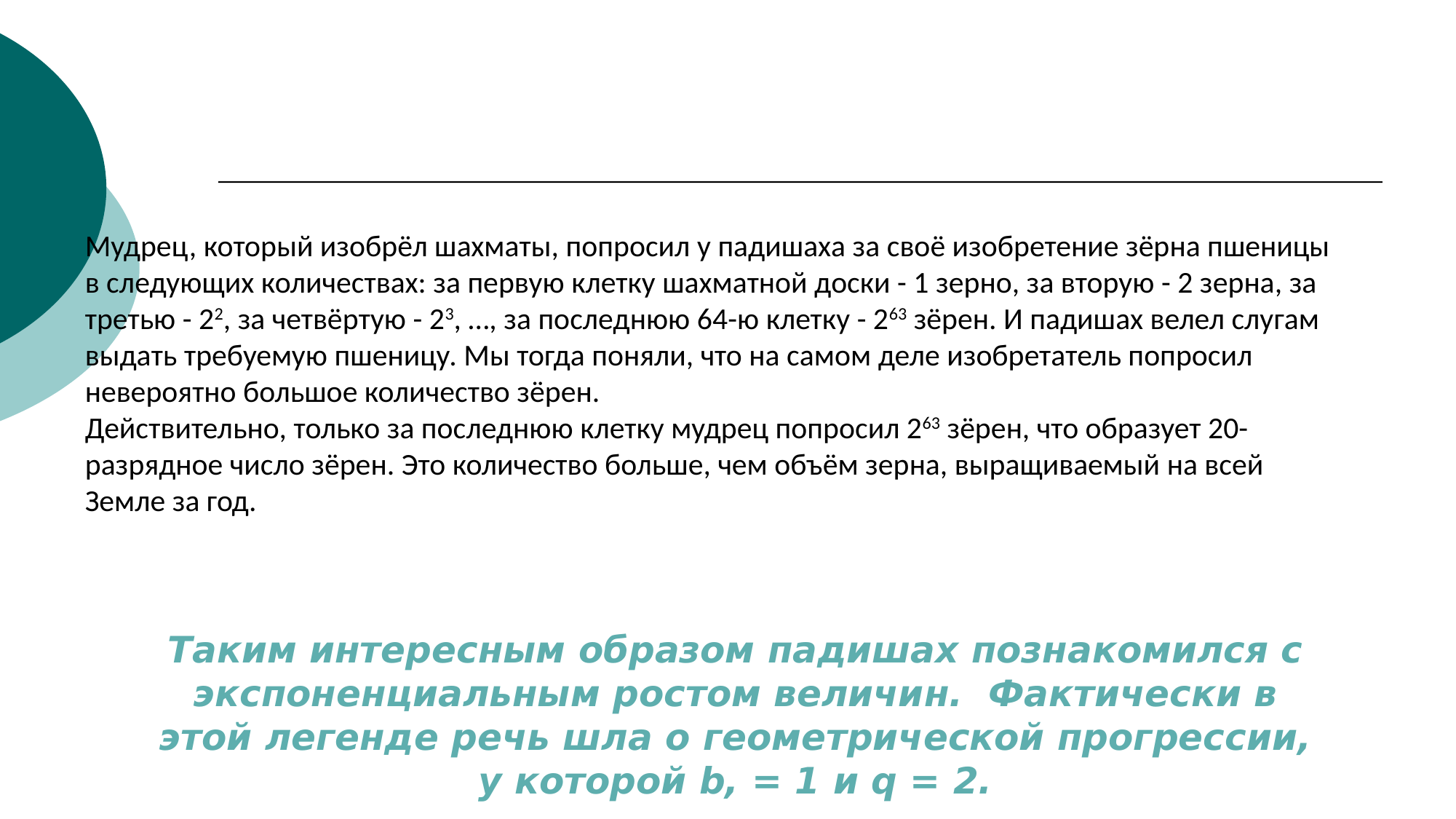

Прочитайте легенду
Мудрец, который изобрёл шахматы, попросил у падишаха за своё изобретение зёрна пшеницы в следующих количествах: за первую клетку шахматной доски - 1 зерно, за вторую - 2 зерна, за третью - 22, за четвёртую - 23, …, за последнюю 64-ю клетку - 263 зёрен. И падишах велел слугам выдать требуемую пшеницу. Мы тогда поняли, что на самом деле изобретатель попросил невероятно большое количество зёрен.
Действительно, только за последнюю клетку мудрец попросил 263 зёрен, что образует 20-разрядное число зёрен. Это количество больше, чем объём зерна, выращиваемый на всей
Земле за год.
Таким интересным образом падишах познакомился с экспоненциальным ростом величин.  Фактически в этой легенде речь шла о геометрической прогрессии, у которой b, = 1 и q = 2.